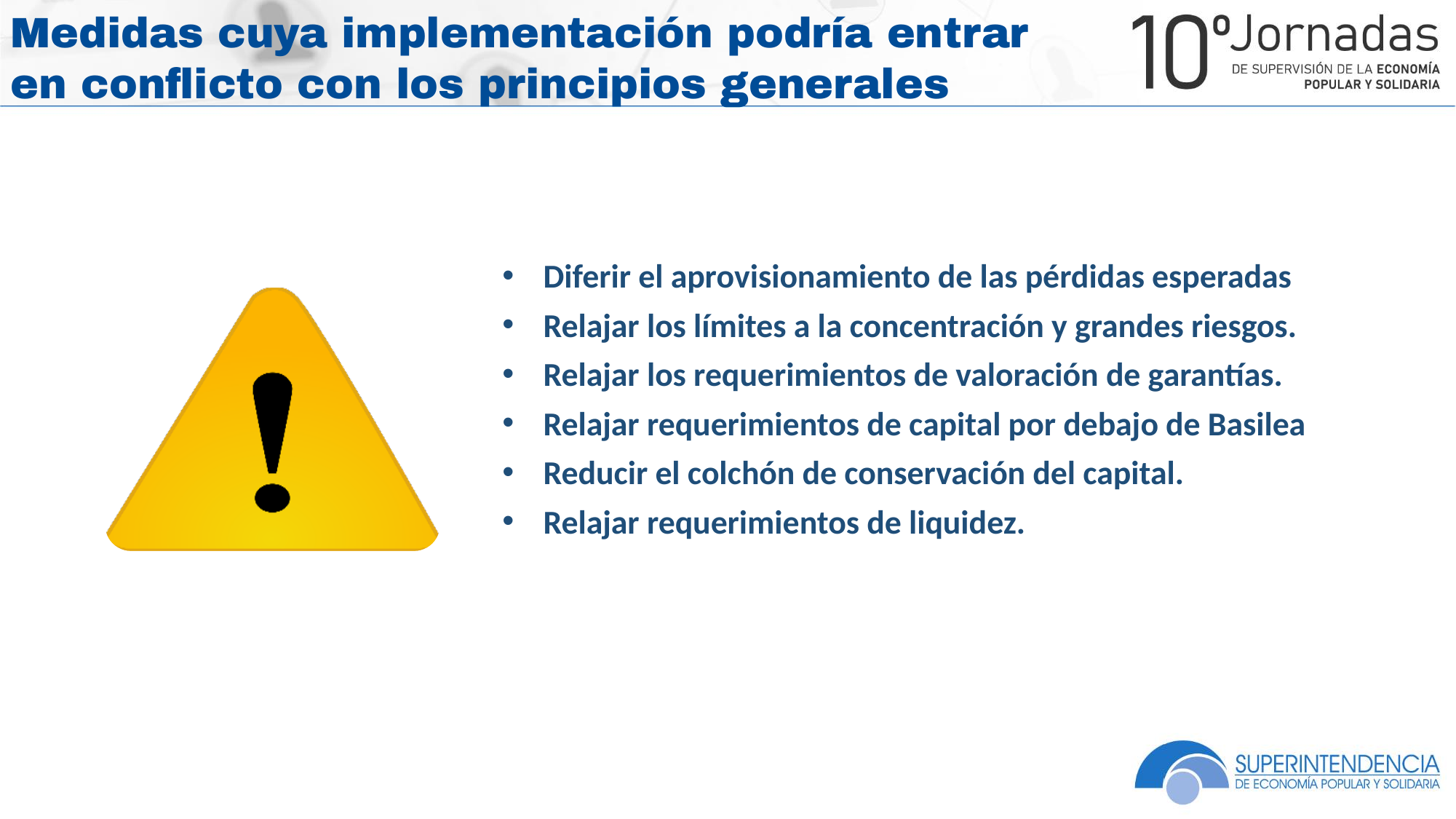

Medidas cuya implementación podría entrar en conflicto con los principios generales
Diferir el aprovisionamiento de las pérdidas esperadas
Relajar los límites a la concentración y grandes riesgos.
Relajar los requerimientos de valoración de garantías.
Relajar requerimientos de capital por debajo de Basilea
Reducir el colchón de conservación del capital.
Relajar requerimientos de liquidez.